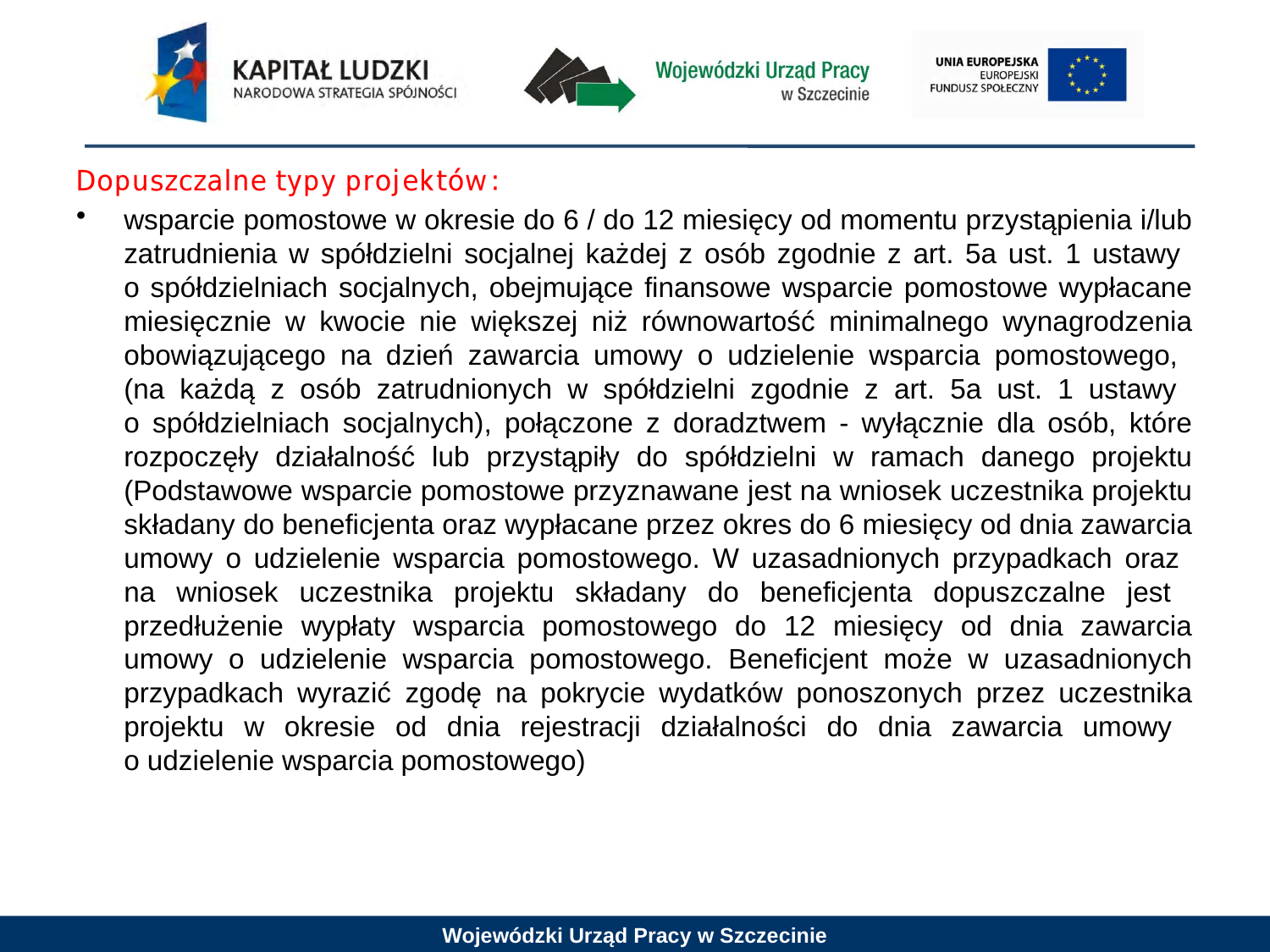

Dopuszczalne typy projektów:
wsparcie pomostowe w okresie do 6 / do 12 miesięcy od momentu przystąpienia i/lub zatrudnienia w spółdzielni socjalnej każdej z osób zgodnie z art. 5a ust. 1 ustawy
o spółdzielniach socjalnych, obejmujące finansowe wsparcie pomostowe wypłacane miesięcznie w kwocie nie większej niż równowartość minimalnego wynagrodzenia obowiązującego na dzień zawarcia umowy o udzielenie wsparcia pomostowego,
(na każdą z osób zatrudnionych w spółdzielni zgodnie z art. 5a ust. 1 ustawy
o spółdzielniach socjalnych), połączone z doradztwem - wyłącznie dla osób, które rozpoczęły działalność lub przystąpiły do spółdzielni w ramach danego projektu (Podstawowe wsparcie pomostowe przyznawane jest na wniosek uczestnika projektu składany do beneficjenta oraz wypłacane przez okres do 6 miesięcy od dnia zawarcia umowy o udzielenie wsparcia pomostowego. W uzasadnionych przypadkach oraz
na wniosek uczestnika projektu składany do beneficjenta dopuszczalne jest  przedłużenie wypłaty wsparcia pomostowego do 12 miesięcy od dnia zawarcia umowy o udzielenie wsparcia pomostowego. Beneficjent może w uzasadnionych przypadkach wyrazić zgodę na pokrycie wydatków ponoszonych przez uczestnika projektu w okresie od dnia rejestracji działalności do dnia zawarcia umowy
o udzielenie wsparcia pomostowego)